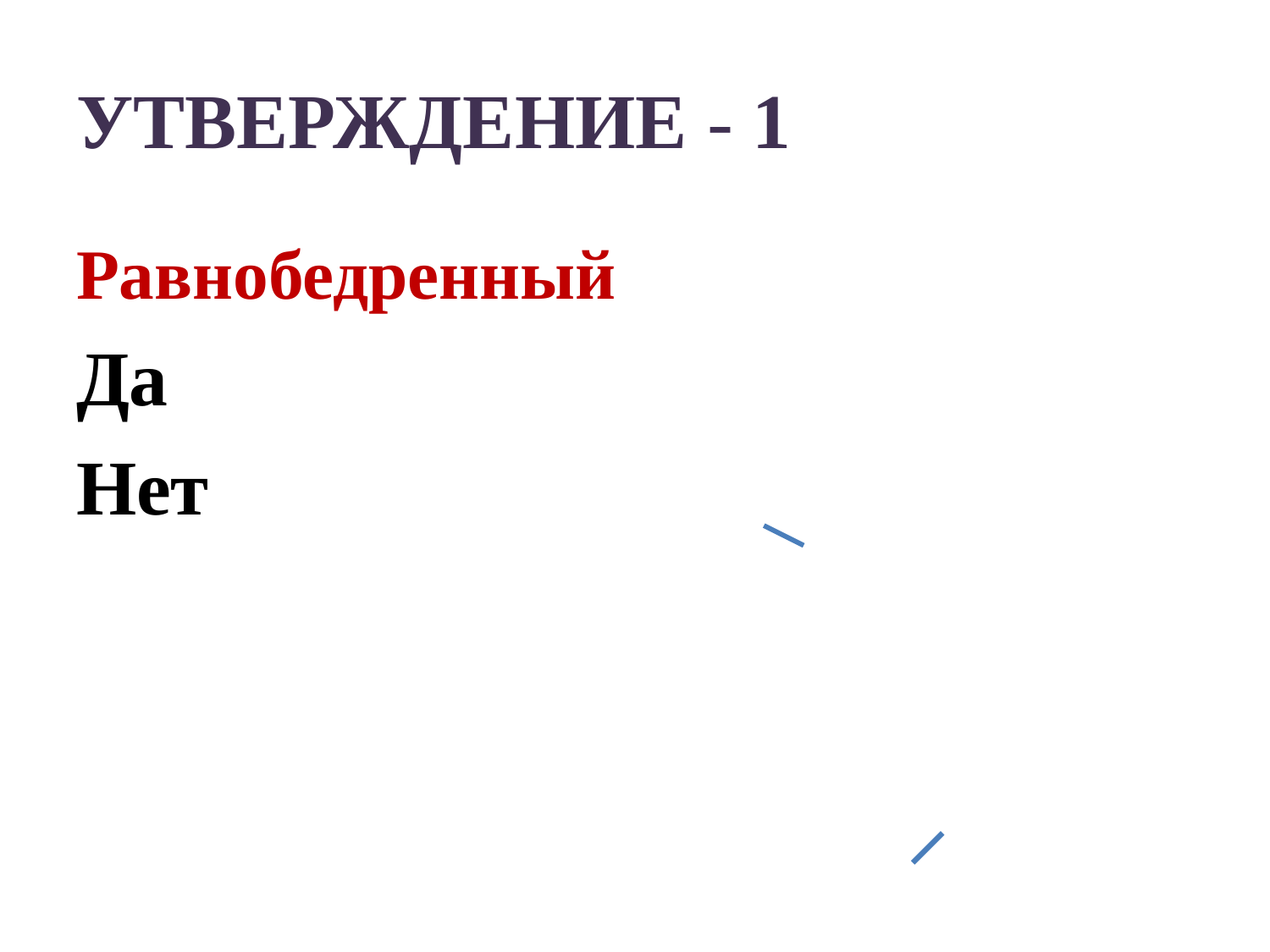

# УТВЕРЖДЕНИЕ - 1
Равнобедренный
Да
Нет